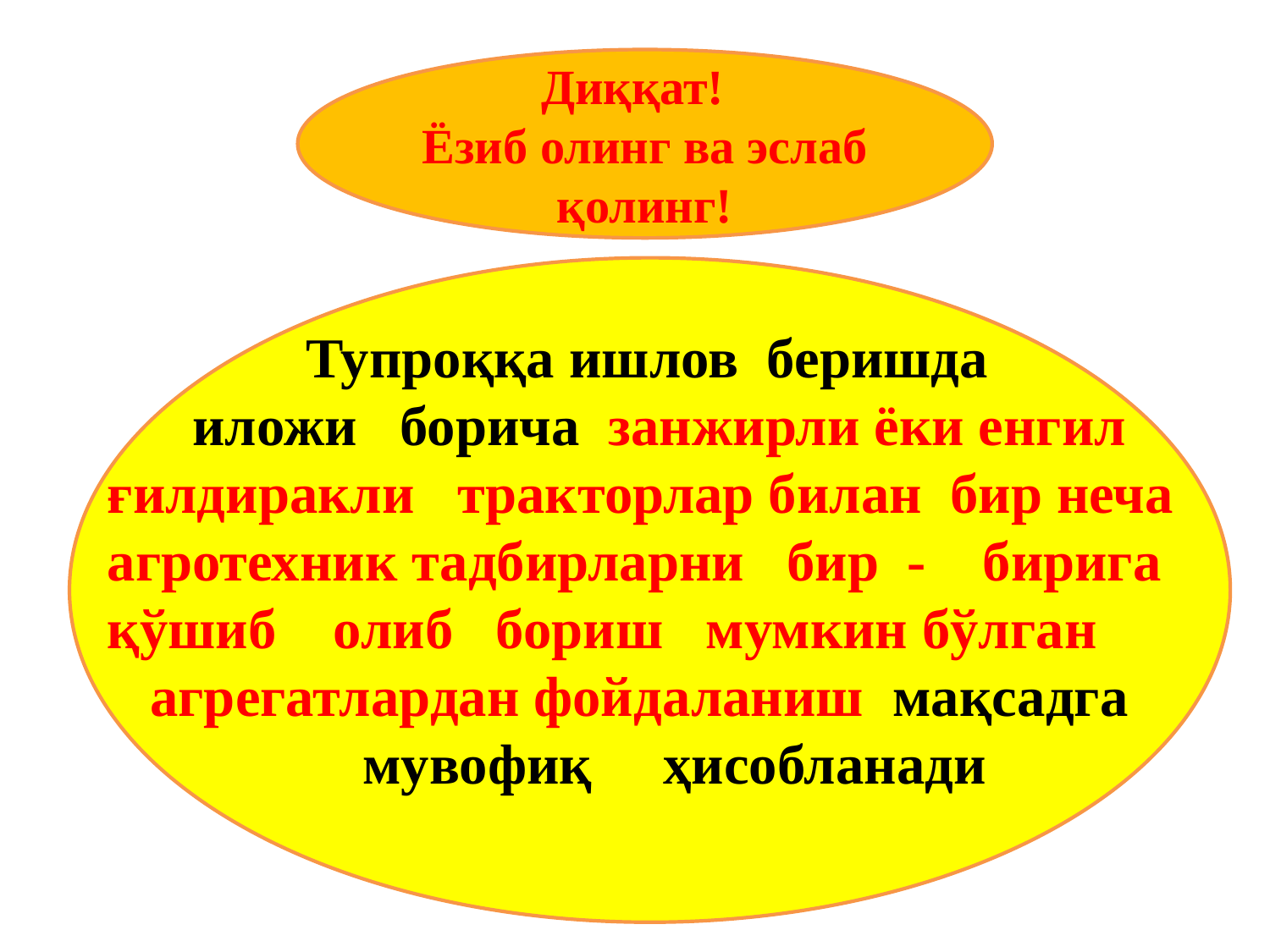

Диққат!
Ёзиб олинг ва эслаб қолинг!

              Тупроққа ишлов  беришда
      иложи   борича  занжирли ёки енгил  ғилдиракли   тракторлар билан  бир неча  агротехник тадбирларни   бир  -    бирига     қўшиб    олиб   бориш   мумкин бўлган
   агрегатлардан фойдаланиш  мақсадга
                  мувофиқ     ҳисобланади